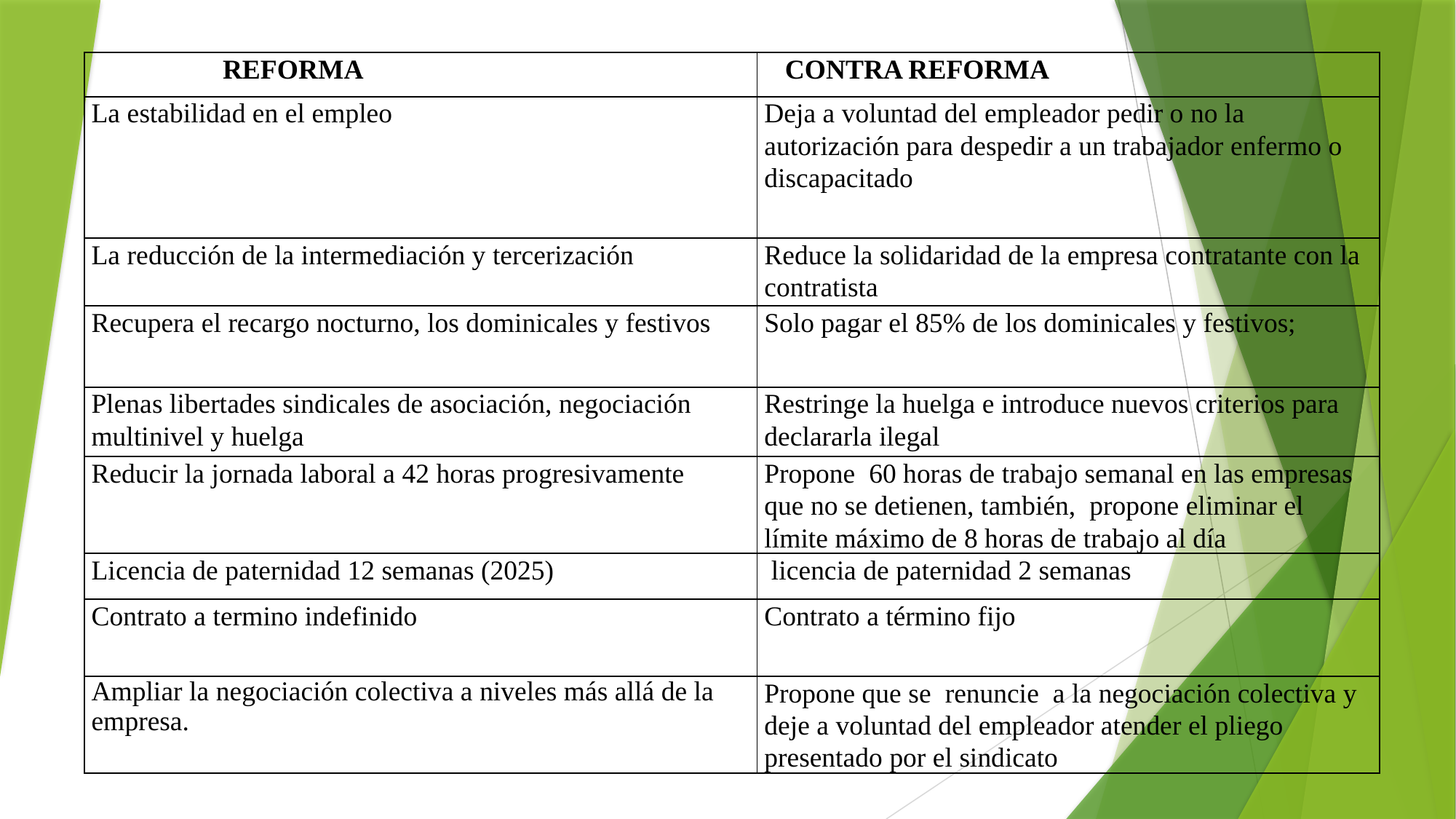

| REFORMA | CONTRA REFORMA |
| --- | --- |
| La estabilidad en el empleo | Deja a voluntad del empleador pedir o no la autorización para despedir a un trabajador enfermo o discapacitado |
| La reducción de la intermediación y tercerización | Reduce la solidaridad de la empresa contratante con la contratista |
| Recupera el recargo nocturno, los dominicales y festivos | Solo pagar el 85% de los dominicales y festivos; |
| Plenas libertades sindicales de asociación, negociación multinivel y huelga | Restringe la huelga e introduce nuevos criterios para declararla ilegal |
| Reducir la jornada laboral a 42 horas progresivamente | Propone 60 horas de trabajo semanal en las empresas que no se detienen, también,  propone eliminar el límite máximo de 8 horas de trabajo al día |
| Licencia de paternidad 12 semanas (2025) | licencia de paternidad 2 semanas |
| Contrato a termino indefinido | Contrato a término fijo |
| Ampliar la negociación colectiva a niveles más allá de la empresa. | Propone que se renuncie a la negociación colectiva y deje a voluntad del empleador atender el pliego presentado por el sindicato |